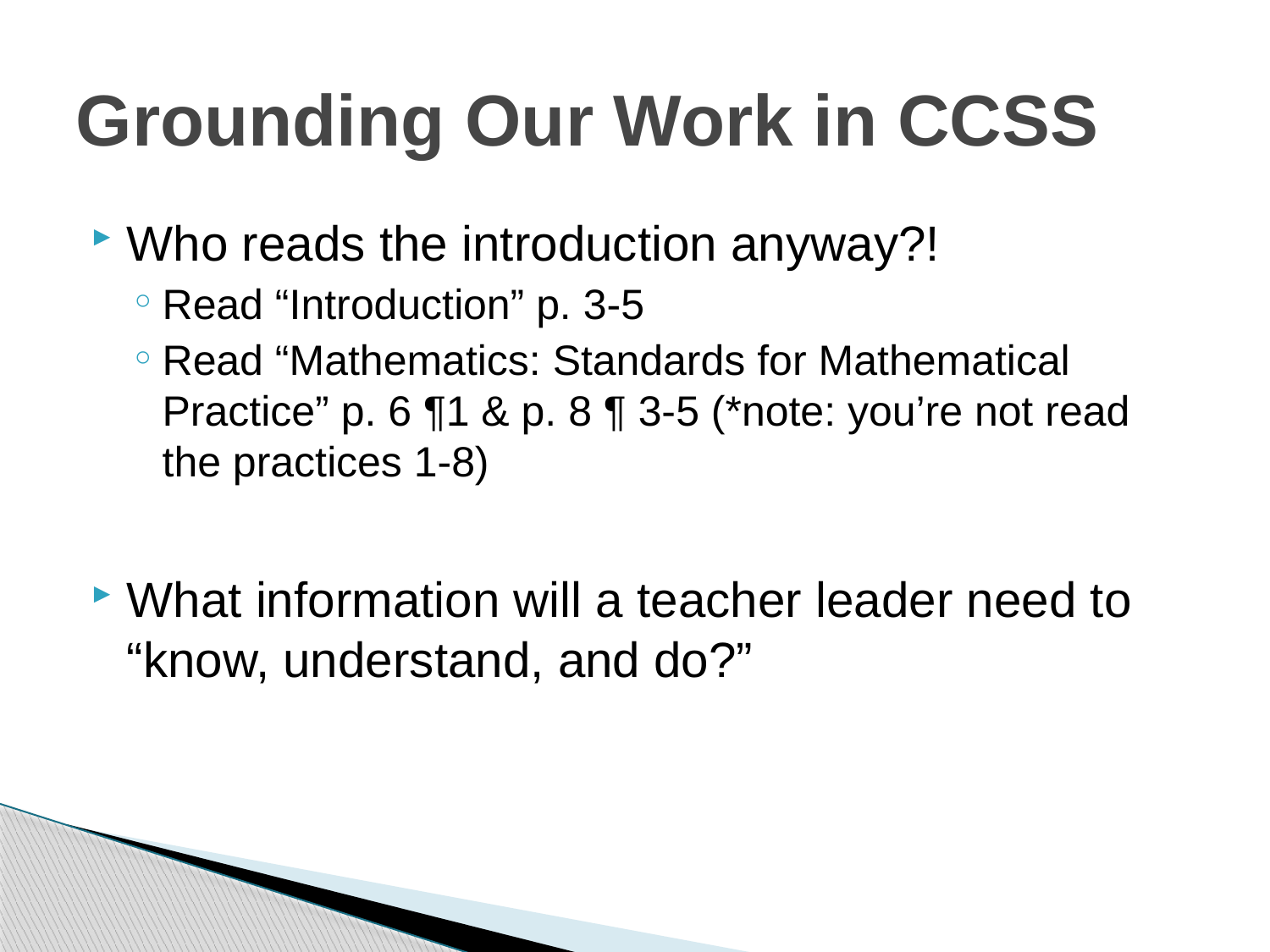

# Grounding Our Work in CCSS
Who reads the introduction anyway?!
Read “Introduction” p. 3-5
Read “Mathematics: Standards for Mathematical Practice” p. 6 ¶1 & p. 8 ¶ 3-5 (*note: you’re not read the practices 1-8)

What information will a teacher leader need to “know, understand, and do?”